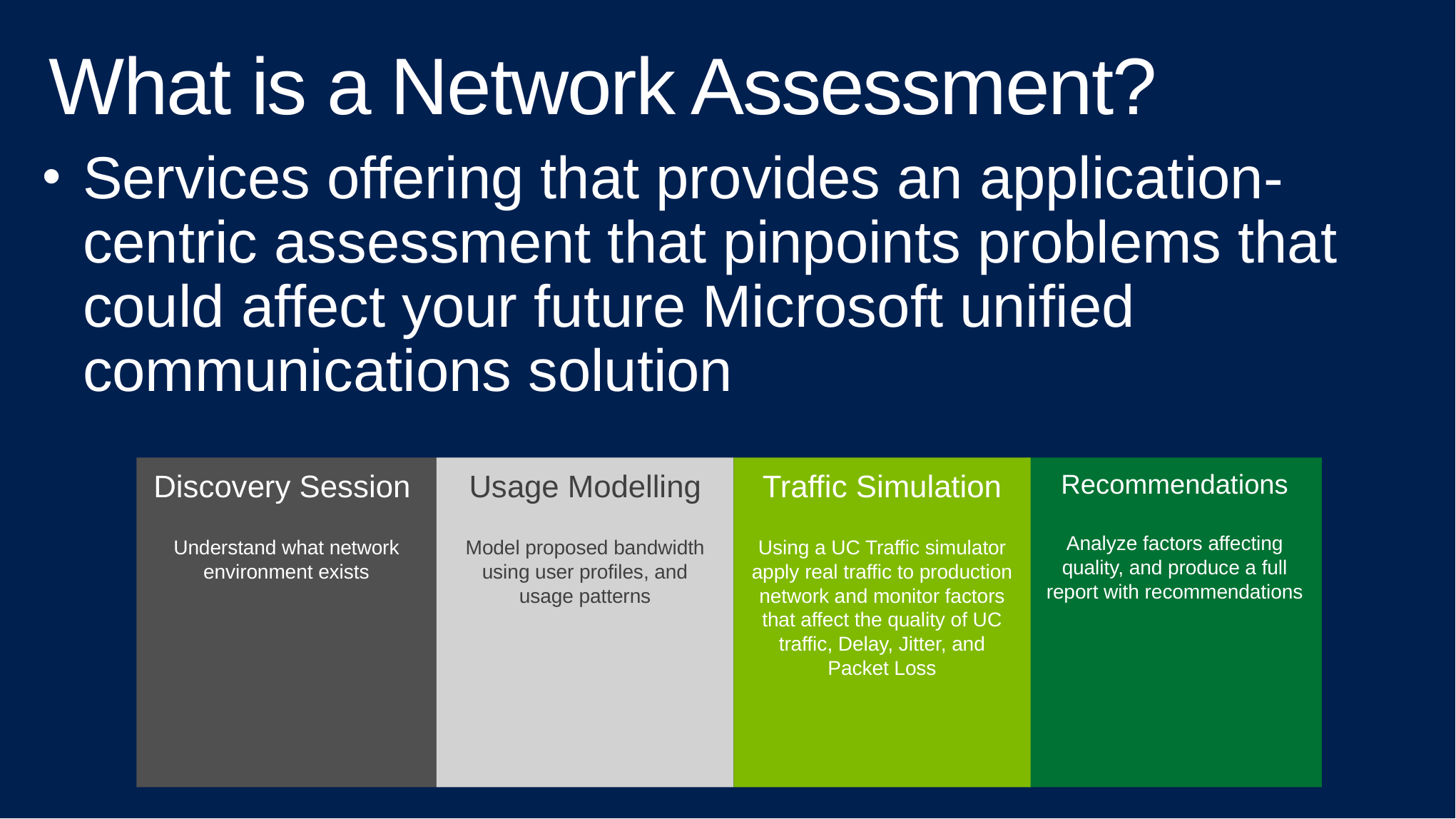

# What is a Network Assessment?
Services offering that provides an application-centric assessment that pinpoints problems that could affect your future Microsoft unified communications solution

Discovery Session

Understand what network environment exists
Usage Modelling

Model proposed bandwidth using user profiles, and usage patterns
Traffic Simulation

Using a UC Traffic simulator apply real traffic to production network and monitor factors that affect the quality of UC traffic, Delay, Jitter, and Packet Loss
Recommendations

Analyze factors affecting quality, and produce a full report with recommendations